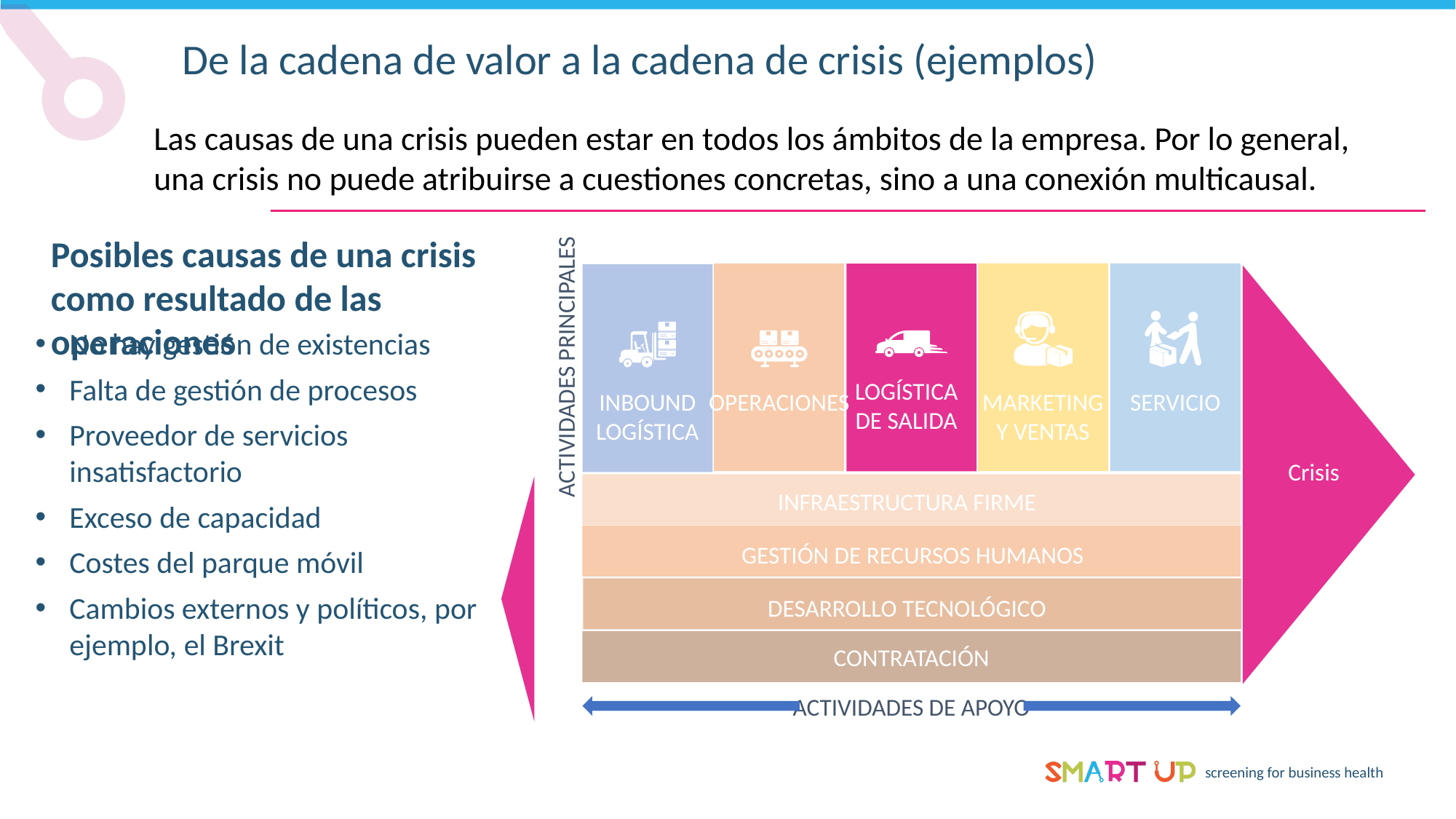

De la cadena de valor a la cadena de crisis (ejemplos)
Las causas de una crisis pueden estar en todos los ámbitos de la empresa. Por lo general, una crisis no puede atribuirse a cuestiones concretas, sino a una conexión multicausal.
Posibles causas de una crisis como resultado de las operaciones

ACTIVIDADES PRINCIPALES
No hay gestión de existencias
Falta de gestión de procesos
Proveedor de servicios insatisfactorio
Exceso de capacidad
Costes del parque móvil
Cambios externos y políticos, por ejemplo, el Brexit
LOGÍSTICA DE SALIDA
OPERACIONES
INBOUND
LOGÍSTICA
MARKETING
Y VENTAS
SERVICIO

Crisis

INFRAESTRUCTURA FIRME
INFRAESTRUCTURA FIRME

GESTIÓN DE RECURSOS HUMANOS
GESTIÓN DE RECURSOS HUMANOS

DESARROLLO TECNOLÓGICO

CONTRATACIÓN
ACTIVIDADES DE APOYO